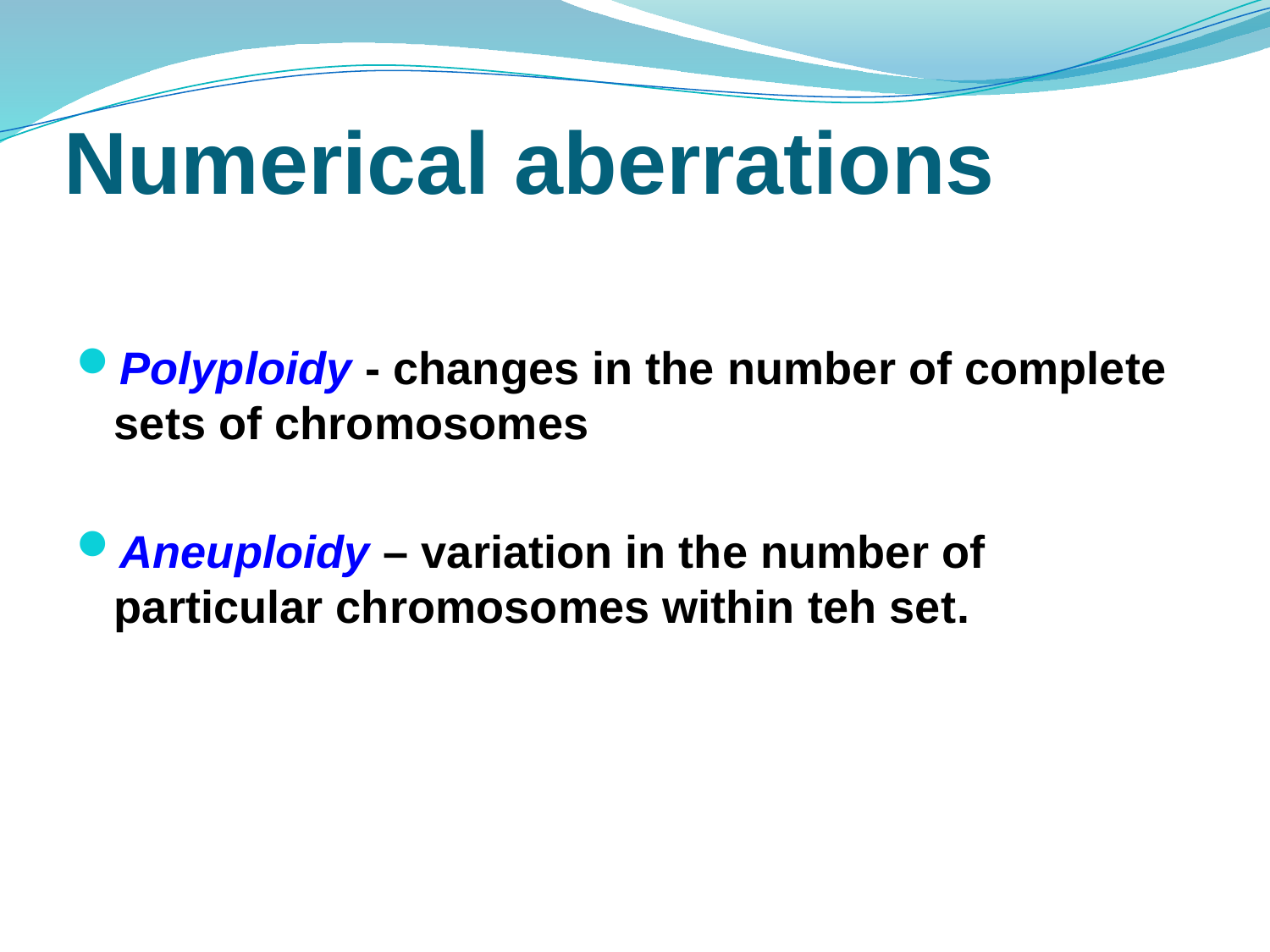

# Numerical aberrations

Polyploidy - changes in the number of complete sets of chromosomes

Aneuploidy – variation in the number of particular chromosomes within teh set.